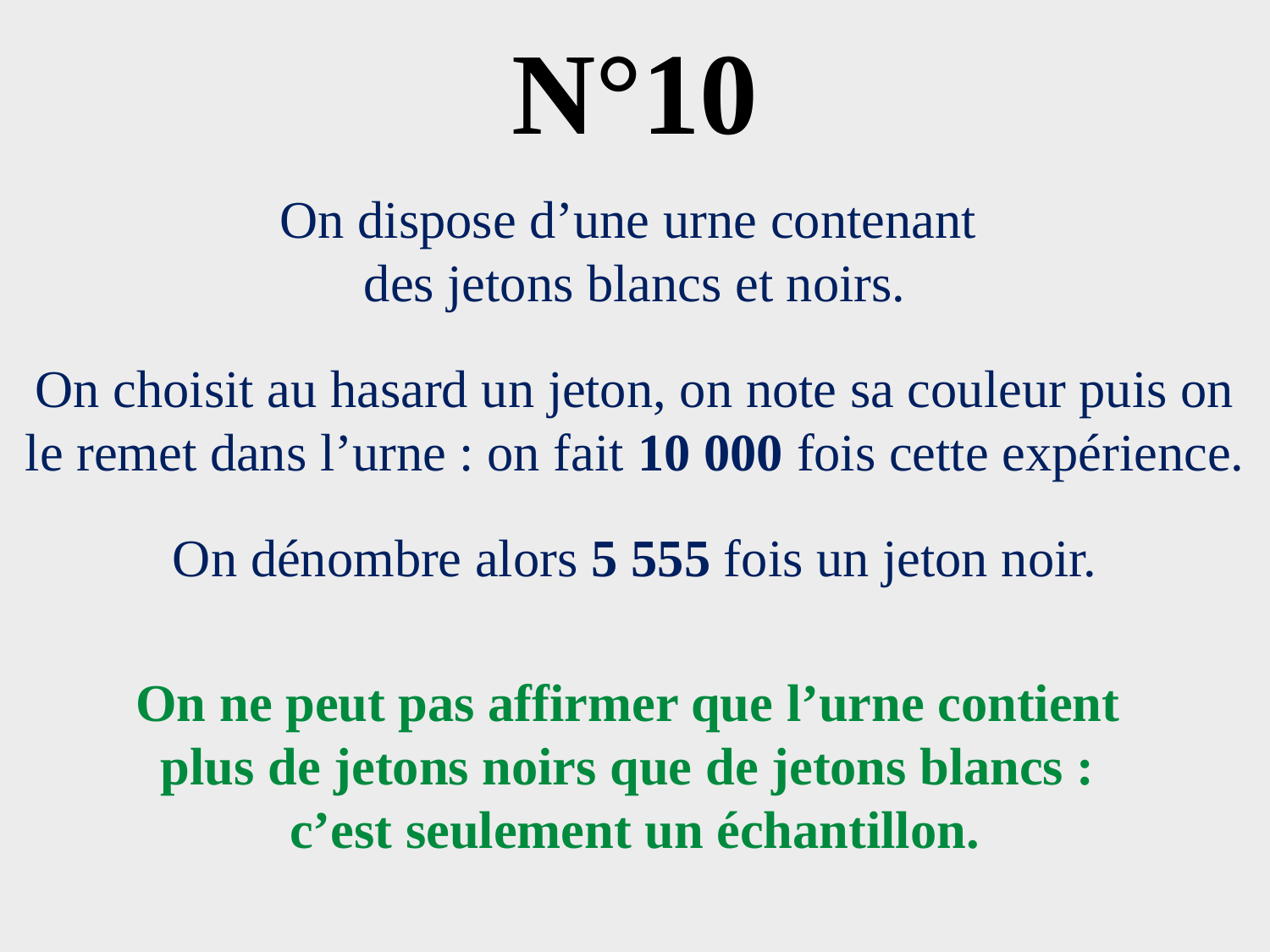

# N°10

On dispose d’une urne contenant
des jetons blancs et noirs.

On choisit au hasard un jeton, on note sa couleur puis on le remet dans l’urne : on fait 10 000 fois cette expérience.

On dénombre alors 5 555 fois un jeton noir.

On ne peut pas affirmer que l’urne contient
plus de jetons noirs que de jetons blancs :
c’est seulement un échantillon.